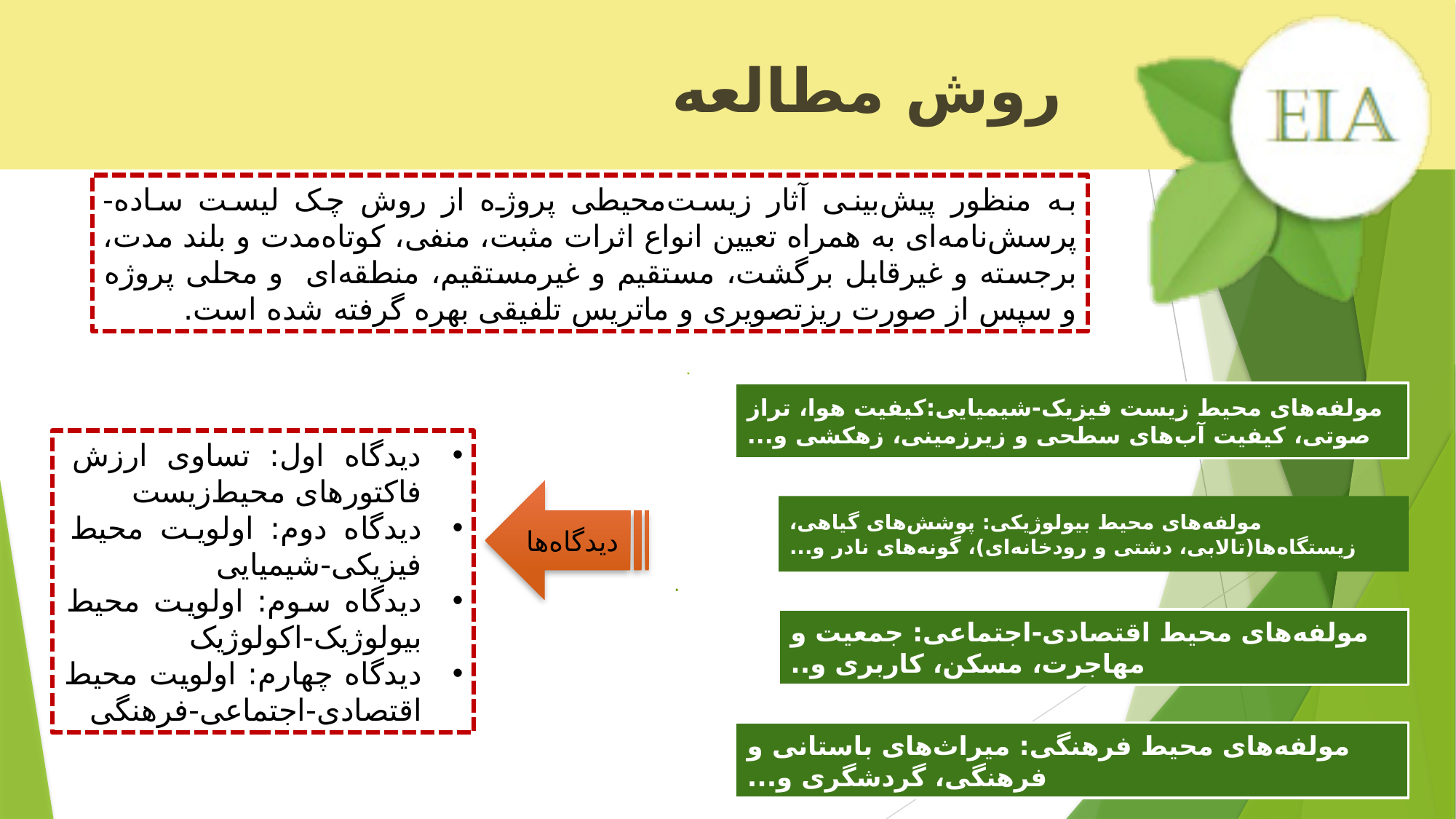

روش مطالعه
به منظور پیش‌بینی آثار زیست‌محیطی پروژه از روش چک لیست ساده-پرسش‌نامه‌ای به همراه تعیین انواع اثرات مثبت، منفی، کوتاه‌مدت و بلند مدت، برجسته و غیرقابل برگشت، مستقیم و غیرمستقیم، منطقه‌ای  و محلی پروژه و سپس از صورت ریزتصویری و ماتریس تلفیقی بهره گرفته شده است.
مولفه‌های محیط زیست فیزیک-شیمیایی:کیفیت هوا، تراز صوتی، کیفیت آب‌های سطحی و زیرزمینی، زهکشی و...
مولفه‌های محیط اقتصادی-اجتماعی: جمعیت و مهاجرت، مسکن، کاربری و..
مولفه‌های محیط فرهنگی: میراث‌های باستانی و فرهنگی، گردشگری و...
دیدگاه اول: تساوی ارزش فاکتورهای محیط‌زیست
دیدگاه دوم: اولویت محیط فیزیکی-شیمیایی
دیدگاه سوم: اولویت محیط بیولوژیک-اکولوژیک
دیدگاه چهارم: اولویت محیط اقتصادی-اجتماعی-فرهنگی
دیدگاه‌ها